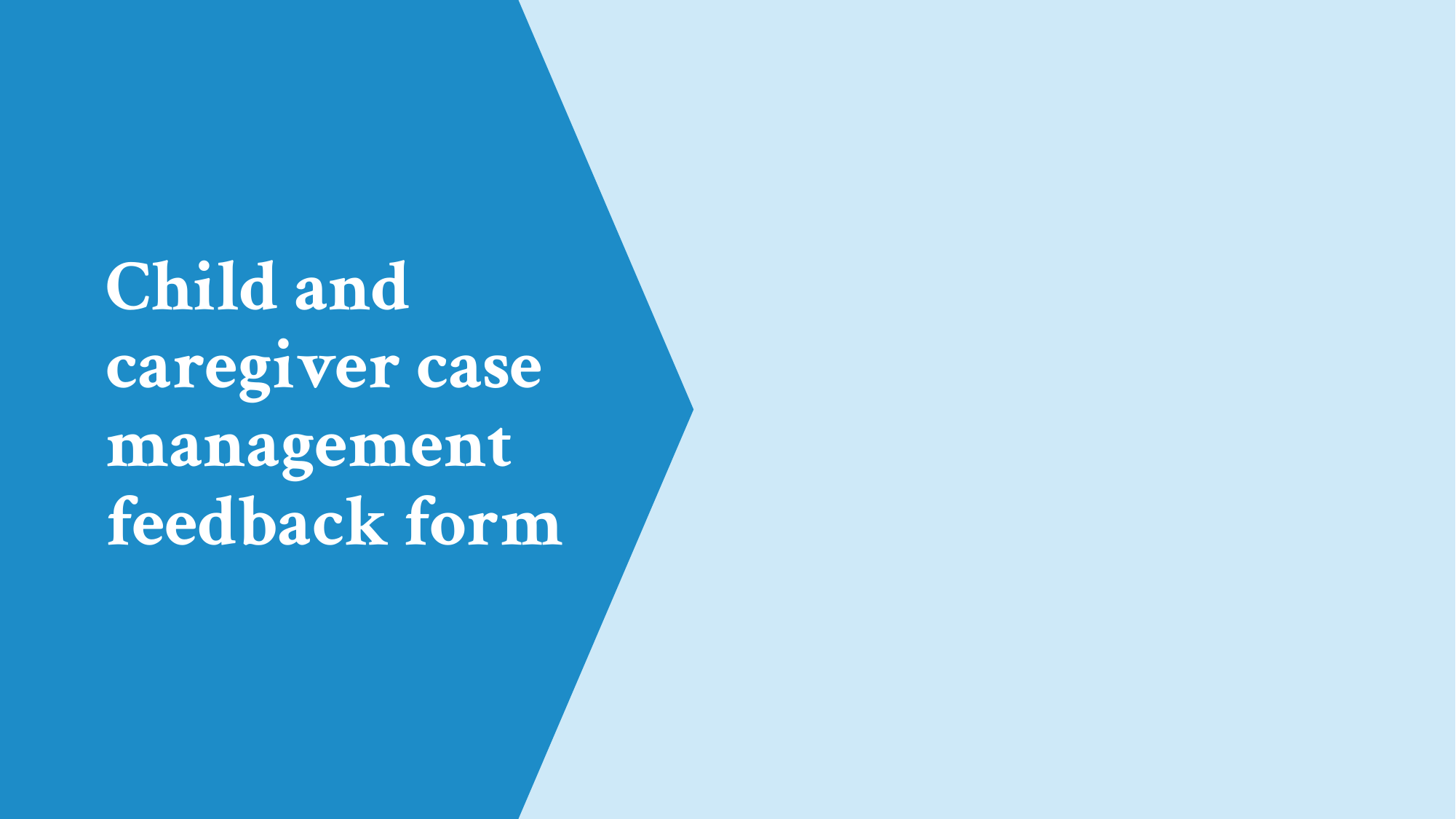

# Child and caregiver case management feedback form